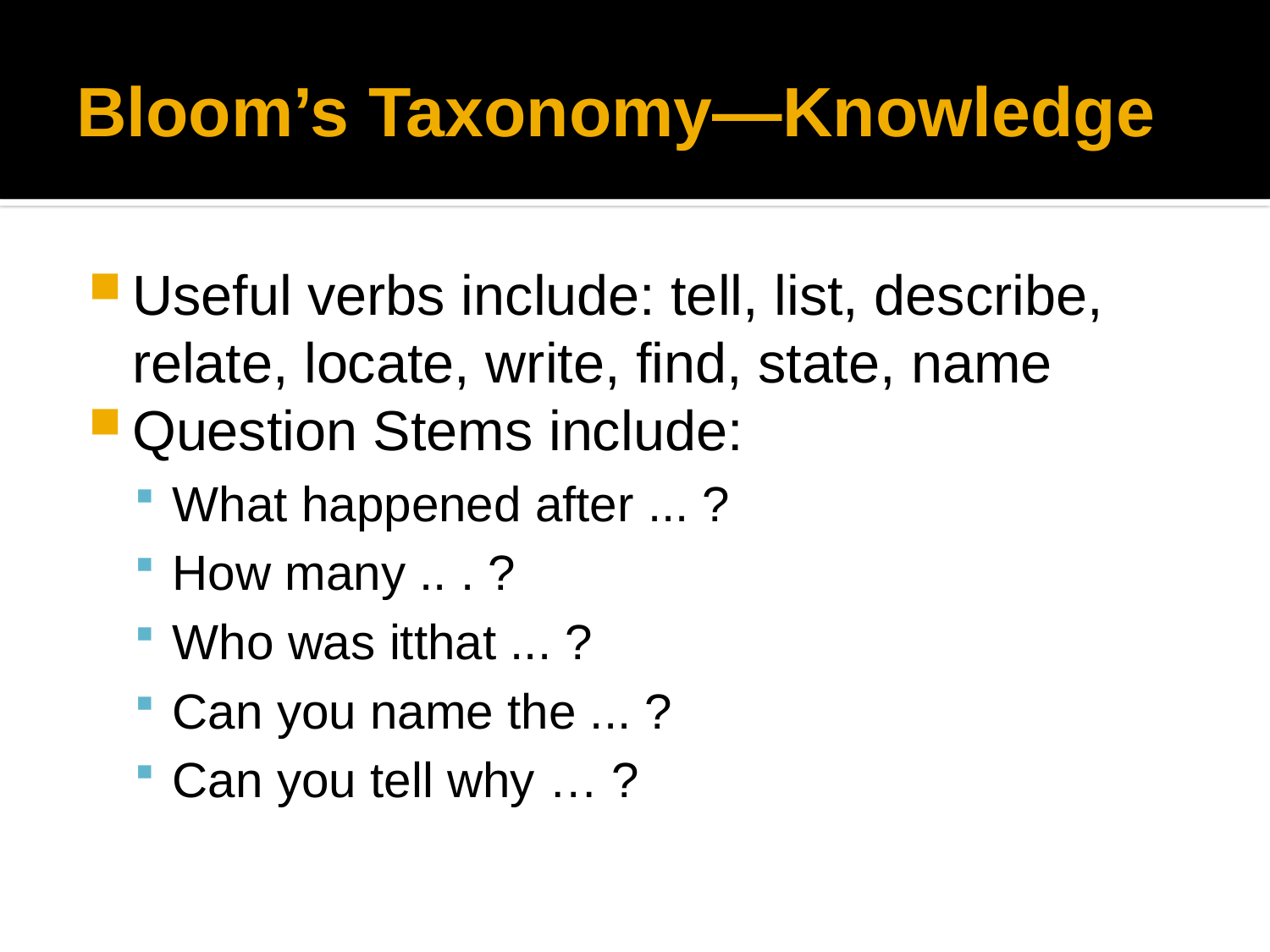

# Bloom’s Taxonomy—Knowledge
Useful verbs include: tell, list, describe, relate, locate, write, find, state, name
Question Stems include:
What happened after ... ?
How many .. . ?
Who was itthat ... ?
Can you name the ... ?
Can you tell why … ?